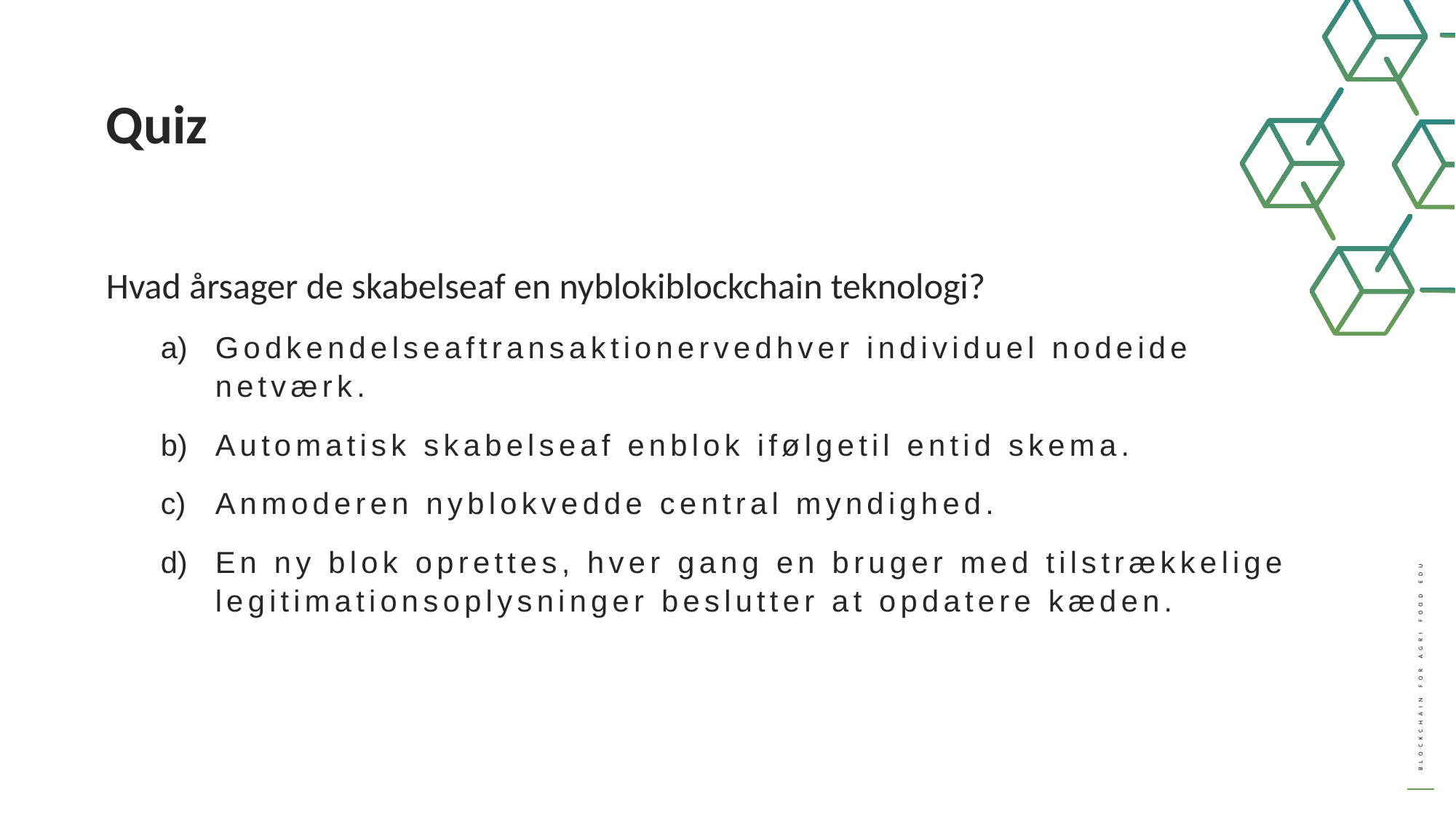

Quiz
Hvad årsager de skabelseaf en nyblokiblockchain teknologi?
Godkendelseaftransaktionervedhver individuel nodeide netværk.
Automatisk skabelseaf enblok ifølgetil entid skema.
Anmoderen nyblokvedde central myndighed.
En ny blok oprettes, hver gang en bruger med tilstrækkelige legitimationsoplysninger beslutter at opdatere kæden.